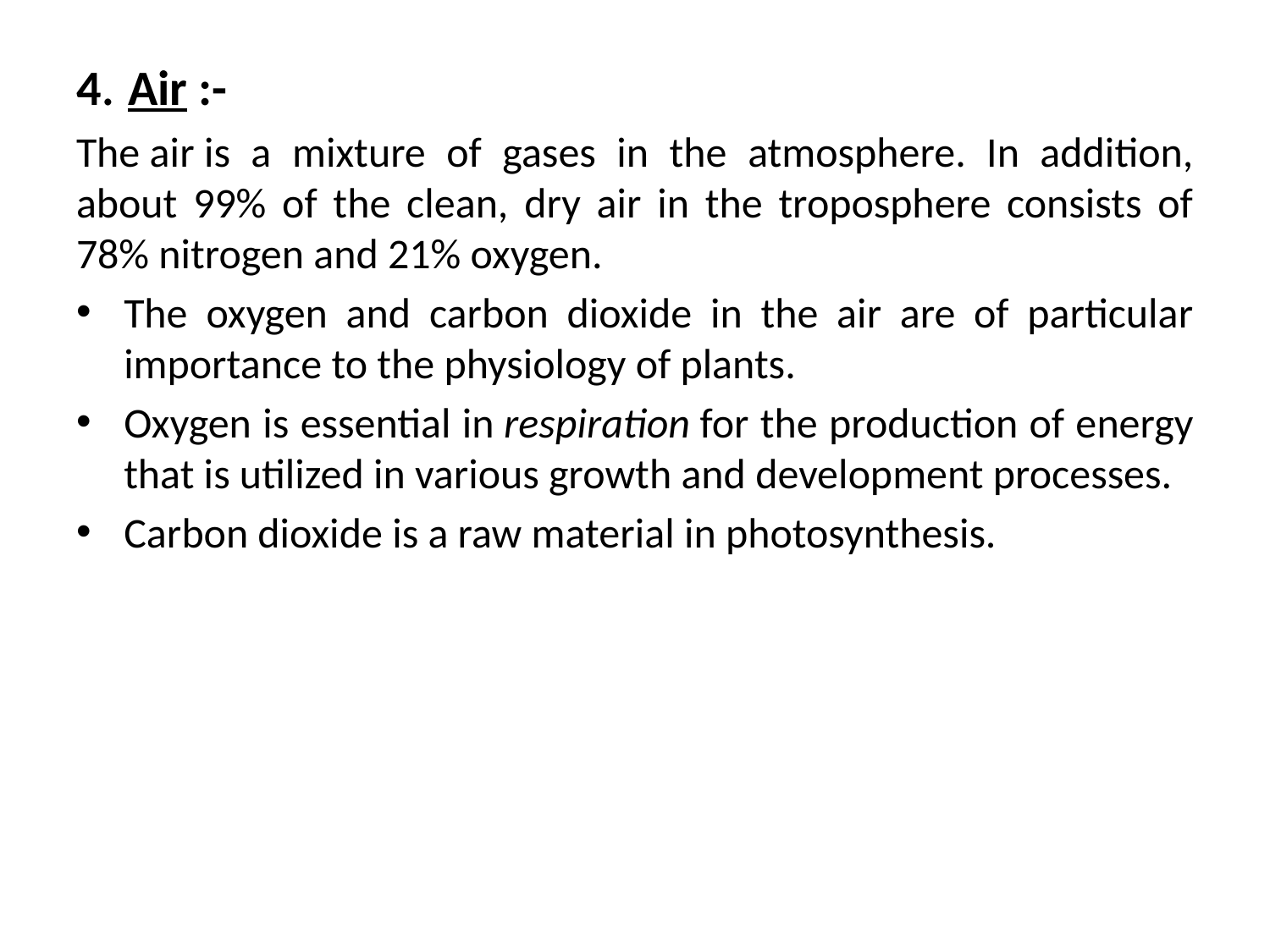

4. Air :-
The air is a mixture of gases in the atmosphere. In addition, about 99% of the clean, dry air in the troposphere consists of 78% nitrogen and 21% oxygen.
The oxygen and carbon dioxide in the air are of particular importance to the physiology of plants.
Oxygen is essential in respiration for the production of energy that is utilized in various growth and development processes.
Carbon dioxide is a raw material in photosynthesis.